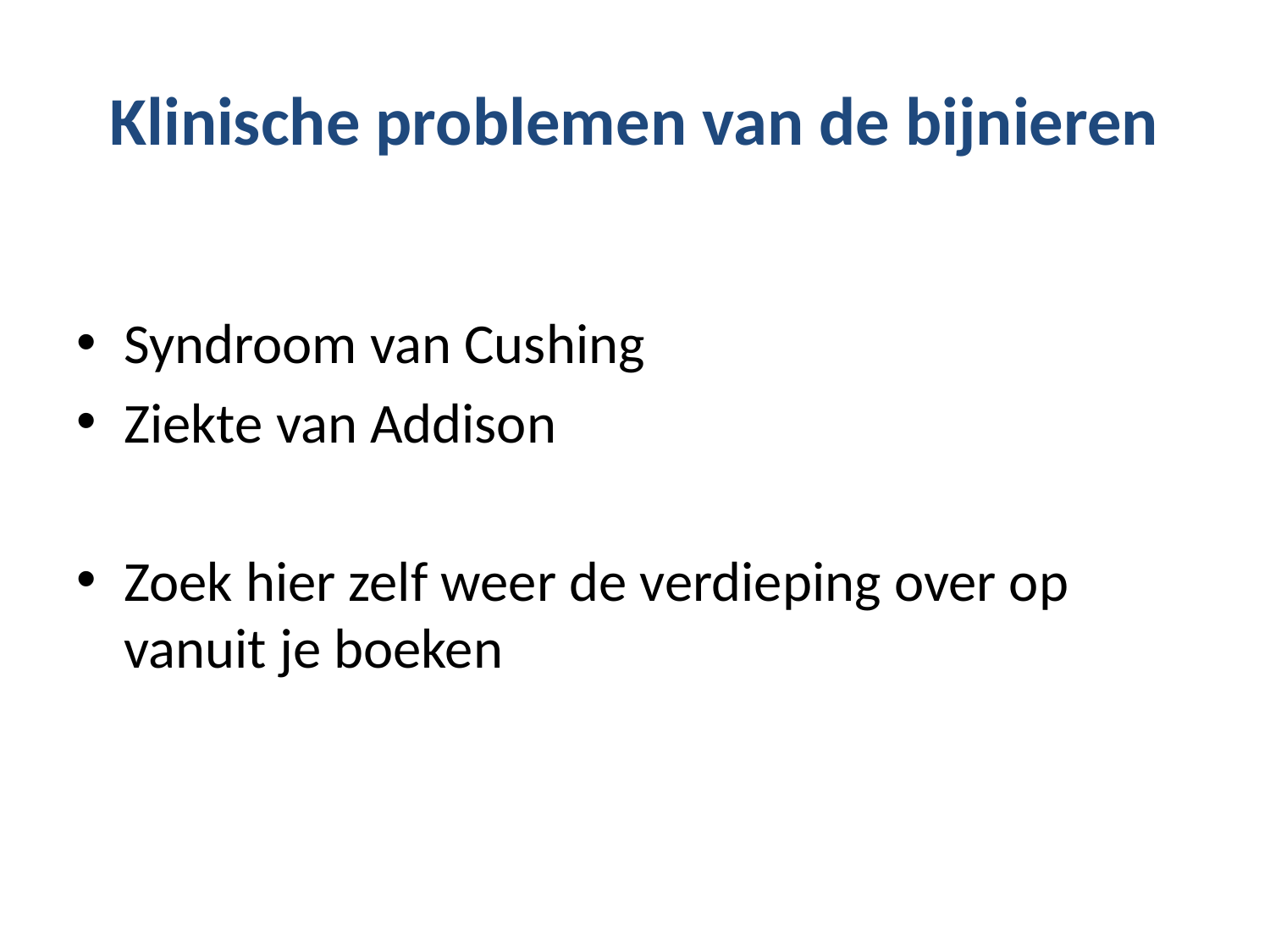

# Klinische problemen van de bijnieren

Syndroom van Cushing
Ziekte van Addison

Zoek hier zelf weer de verdieping over op vanuit je boeken